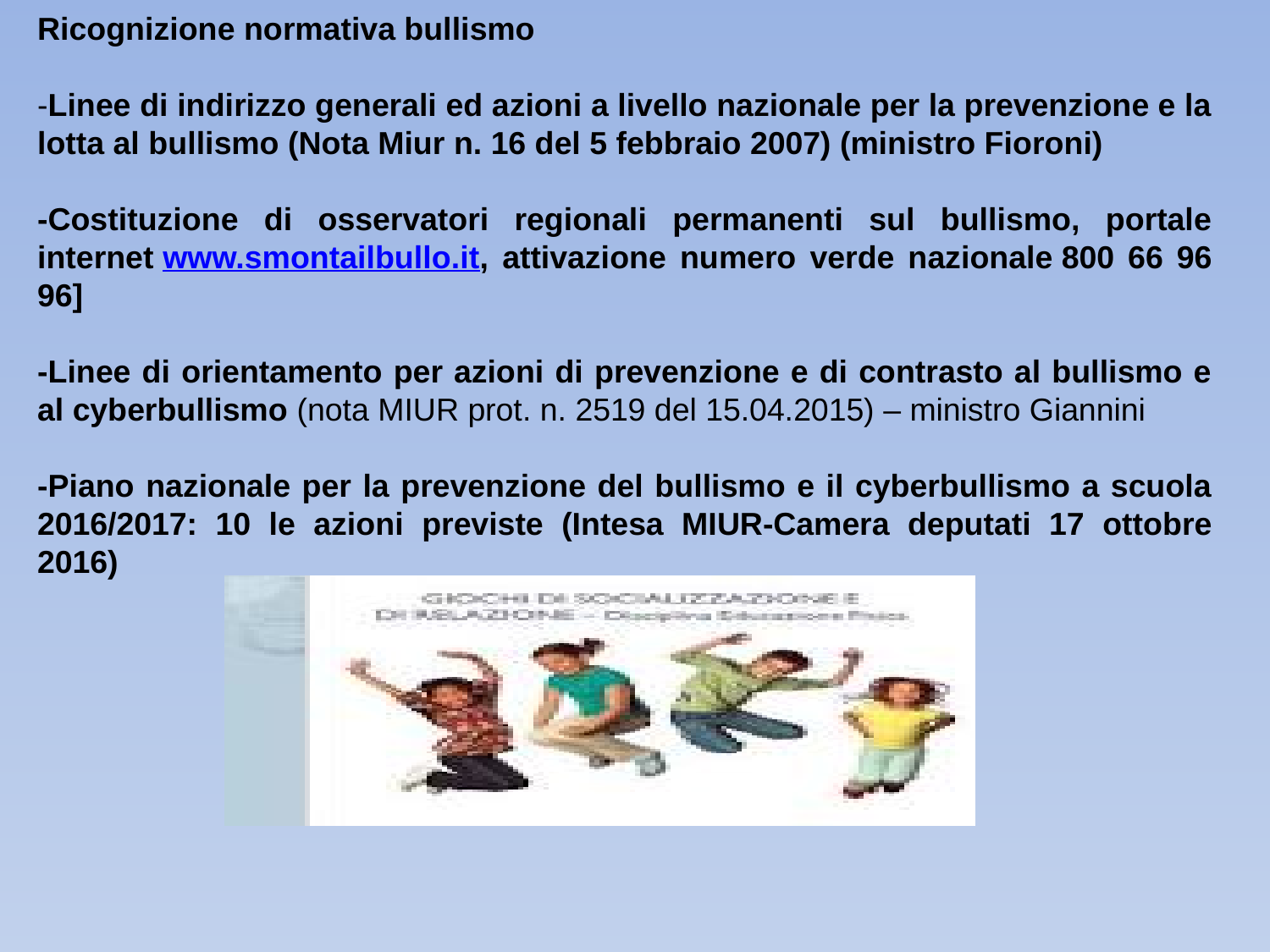

Ricognizione normativa bullismo

-Linee di indirizzo generali ed azioni a livello nazionale per la prevenzione e la lotta al bullismo (Nota Miur n. 16 del 5 febbraio 2007) (ministro Fioroni)

-Costituzione di osservatori regionali permanenti sul bullismo, portale internet www.smontailbullo.it, attivazione numero verde nazionale 800 66 96 96]

-Linee di orientamento per azioni di prevenzione e di contrasto al bullismo e al cyberbullismo (nota MIUR prot. n. 2519 del 15.04.2015) – ministro Giannini

-Piano nazionale per la prevenzione del bullismo e il cyberbullismo a scuola 2016/2017: 10 le azioni previste (Intesa MIUR-Camera deputati 17 ottobre 2016)